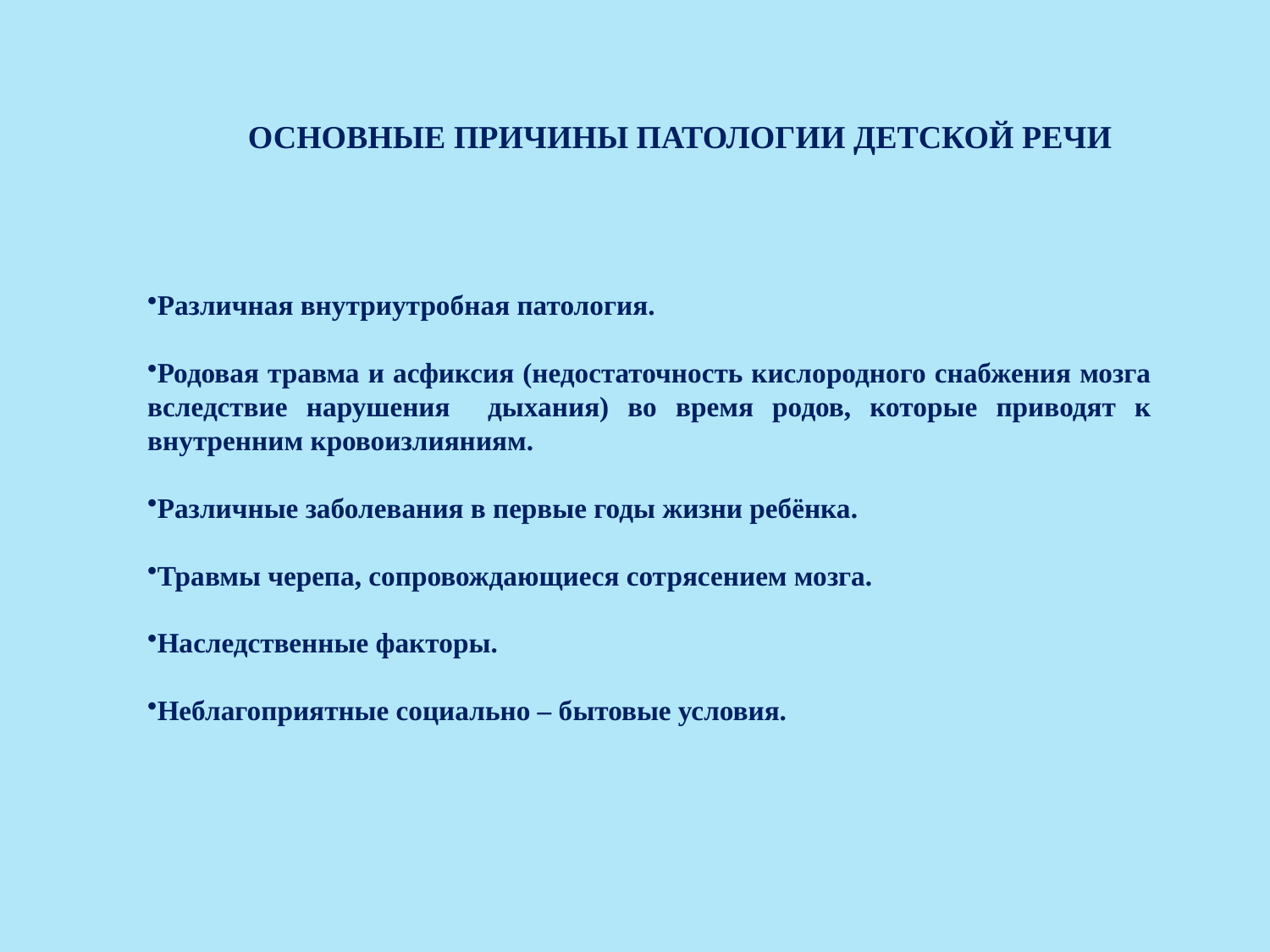

ОСНОВНЫЕ ПРИЧИНЫ ПАТОЛОГИИ ДЕТСКОЙ РЕЧИ
Различная внутриутробная патология.

Родовая травма и асфиксия (недостаточность кислородного снабжения мозга вследствие нарушения  дыхания) во время родов, которые приводят к внутренним кровоизлияниям.

Различные заболевания в первые годы жизни ребёнка.

Травмы черепа, сопровождающиеся сотрясением мозга.

Наследственные факторы.

Неблагоприятные социально – бытовые условия.
#